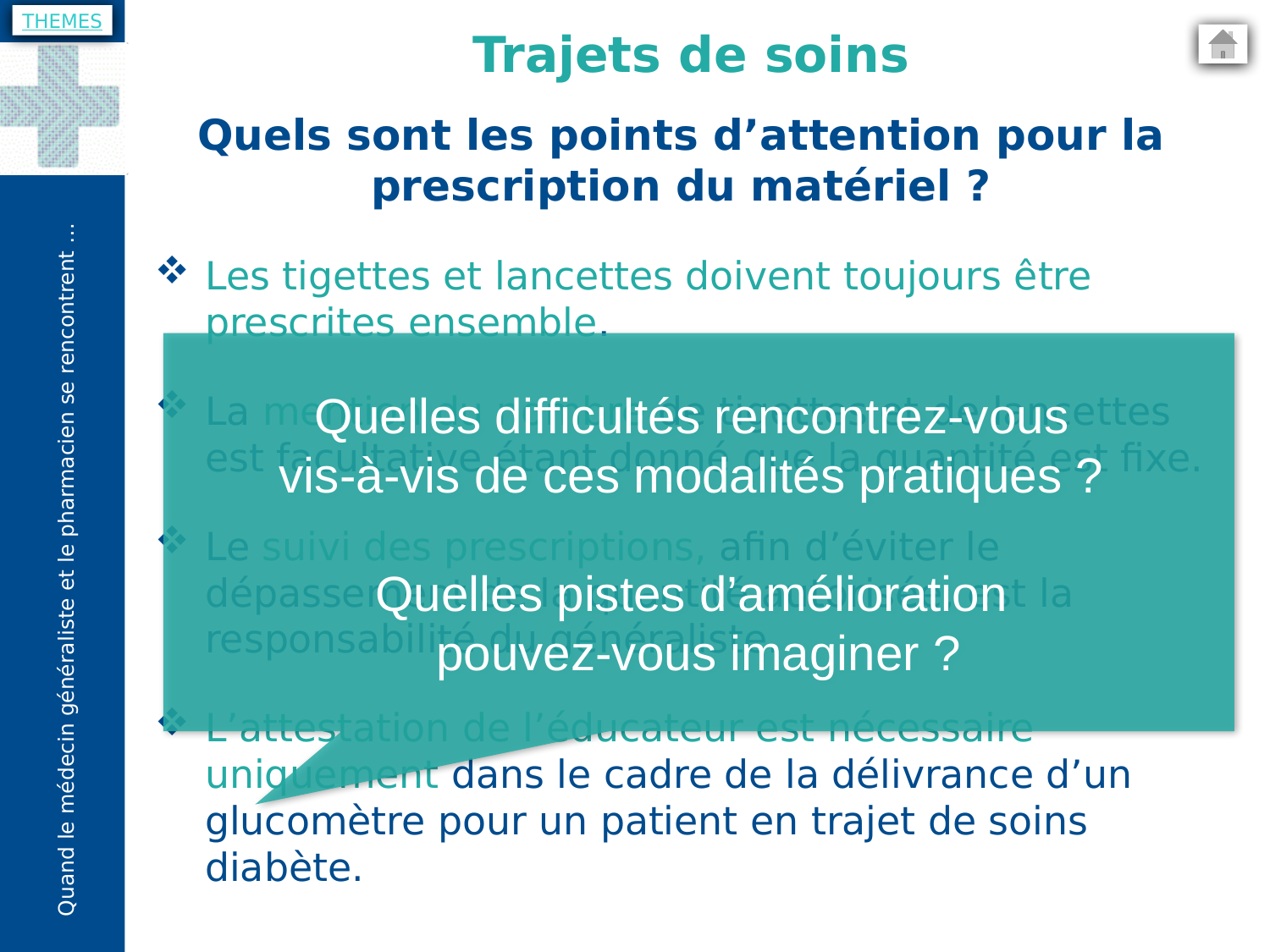

THEMES
Trajets de soins

Quels sont les points d’attention pour la prescription du matériel ?
Les tigettes et lancettes doivent toujours être prescrites ensemble.
La mention du nombre de tigettes et de lancettes est facultative étant donné que la quantité est fixe.
Le suivi des prescriptions, afin d’éviter le dépassement de la quantité autorisée, est la responsabilité du généraliste.
L’attestation de l’éducateur est nécessaire uniquement dans le cadre de la délivrance d’un glucomètre pour un patient en trajet de soins diabète.

Quelles difficultés rencontrez-vous
vis-à-vis de ces modalités pratiques ?

Quelles pistes d’amélioration
pouvez-vous imaginer ?